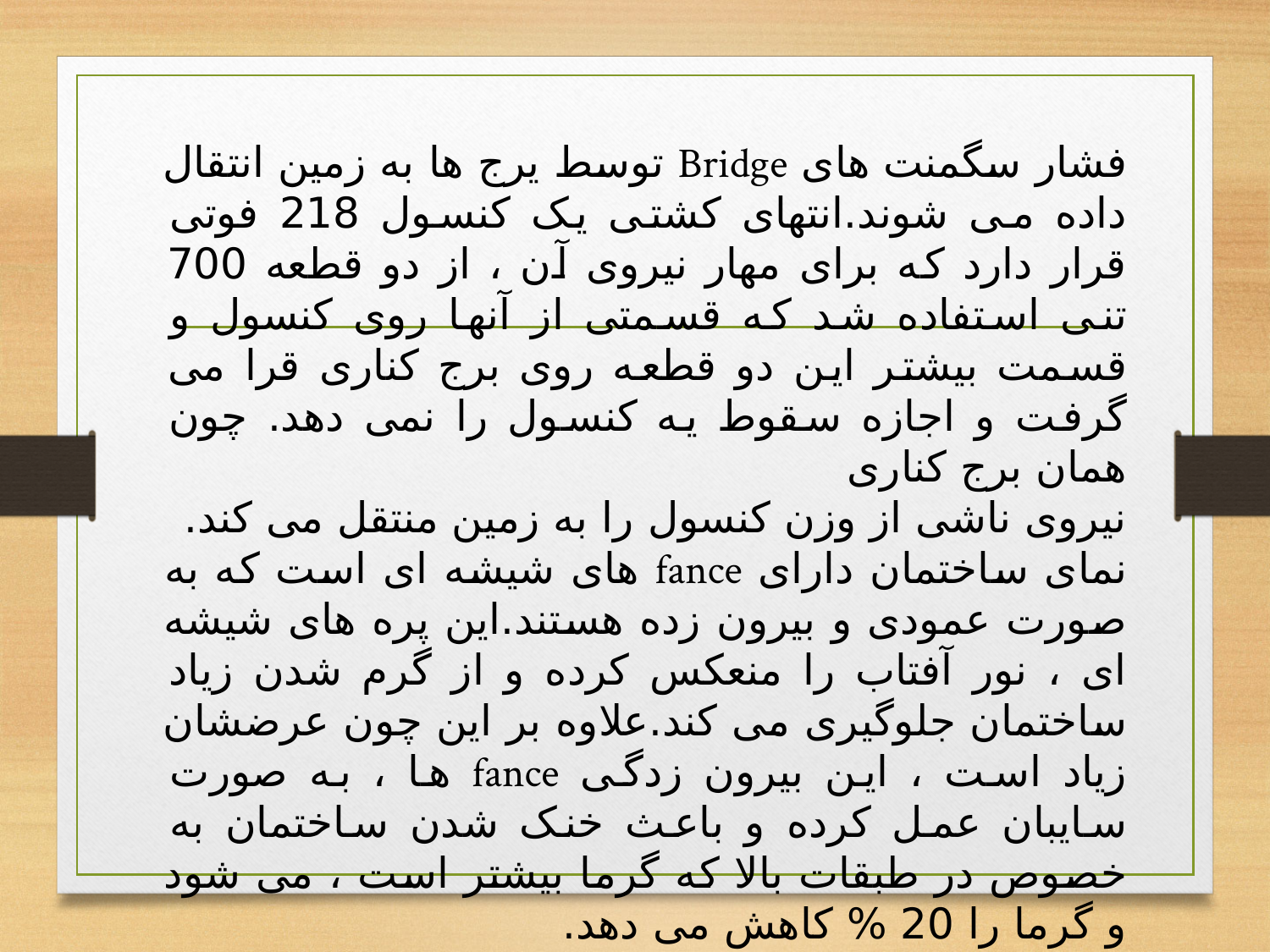

فشار سگمنت های Bridge توسط یرج ها به زمین انتقال داده می شوند.انتهای کشتی یک کنسول 218 فوتی قرار دارد که برای مهار نیروی آن ، از دو قطعه 700 تنی استفاده شد که قسمتی از آنها روی کنسول و قسمت بیشتر این دو قطعه روی برج کناری قرا می گرفت و اجازه سقوط یه کنسول را نمی دهد. چون همان برج کناری
نیروی ناشی از وزن کنسول را به زمین منتقل می کند.
نمای ساختمان دارای fance های شیشه ای است که به صورت عمودی و بیرون زده هستند.این پره های شیشه ای ، نور آفتاب را منعکس کرده و از گرم شدن زیاد ساختمان جلوگیری می کند.علاوه بر این چون عرضشان زیاد است ، این بیرون زدگی fance ها ، به صورت سایبان عمل کرده و باعث خنک شدن ساختمان به خصوص در طبقات بالا که گرما بیشتر است ، می شود و گرما را 20 % کاهش می دهد.